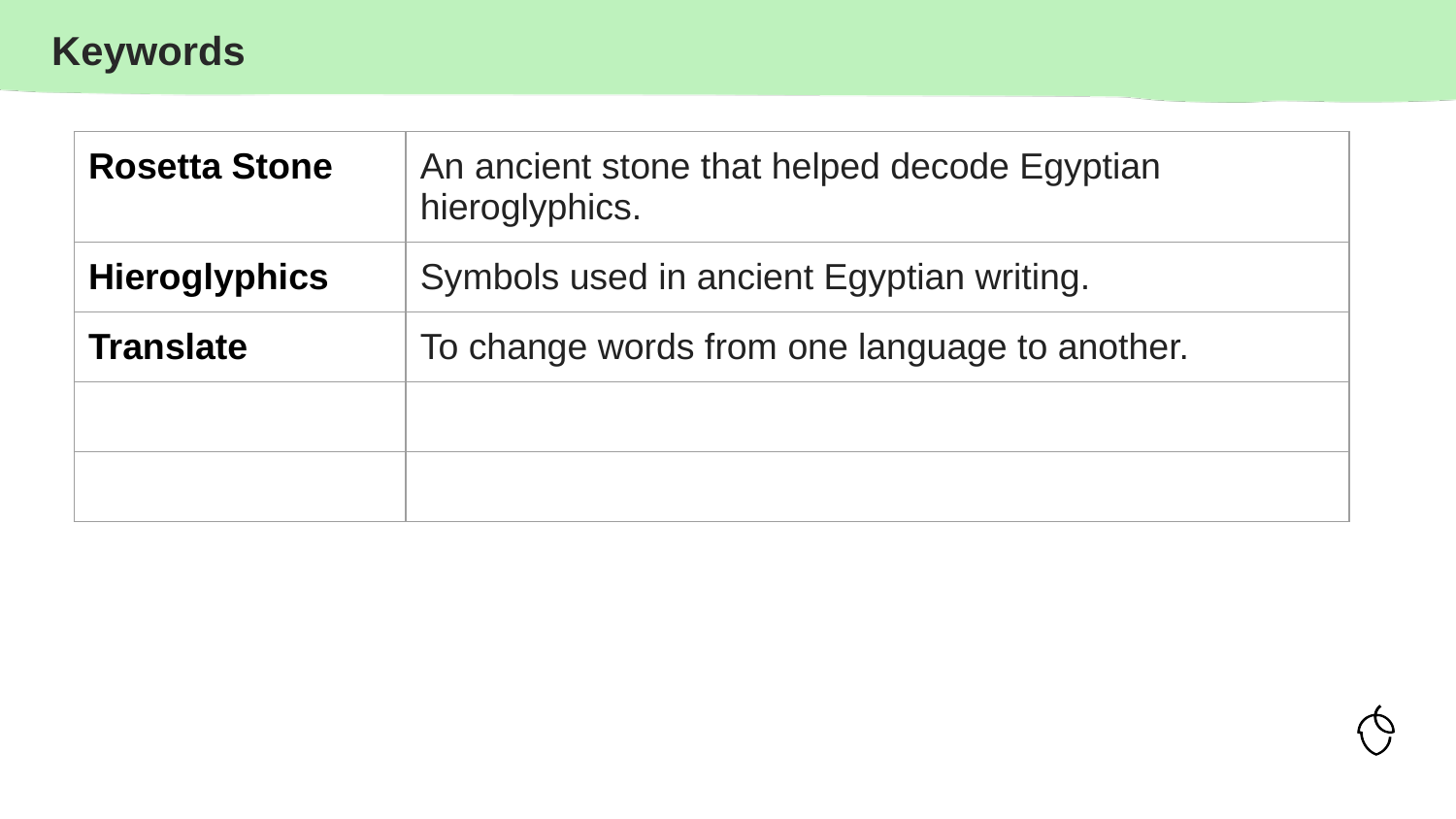

| Rosetta Stone | An ancient stone that helped decode Egyptian hieroglyphics. |
| --- | --- |
| Hieroglyphics | Symbols used in ancient Egyptian writing. |
| Translate | To change words from one language to another. |
|  |  |
|  |  |